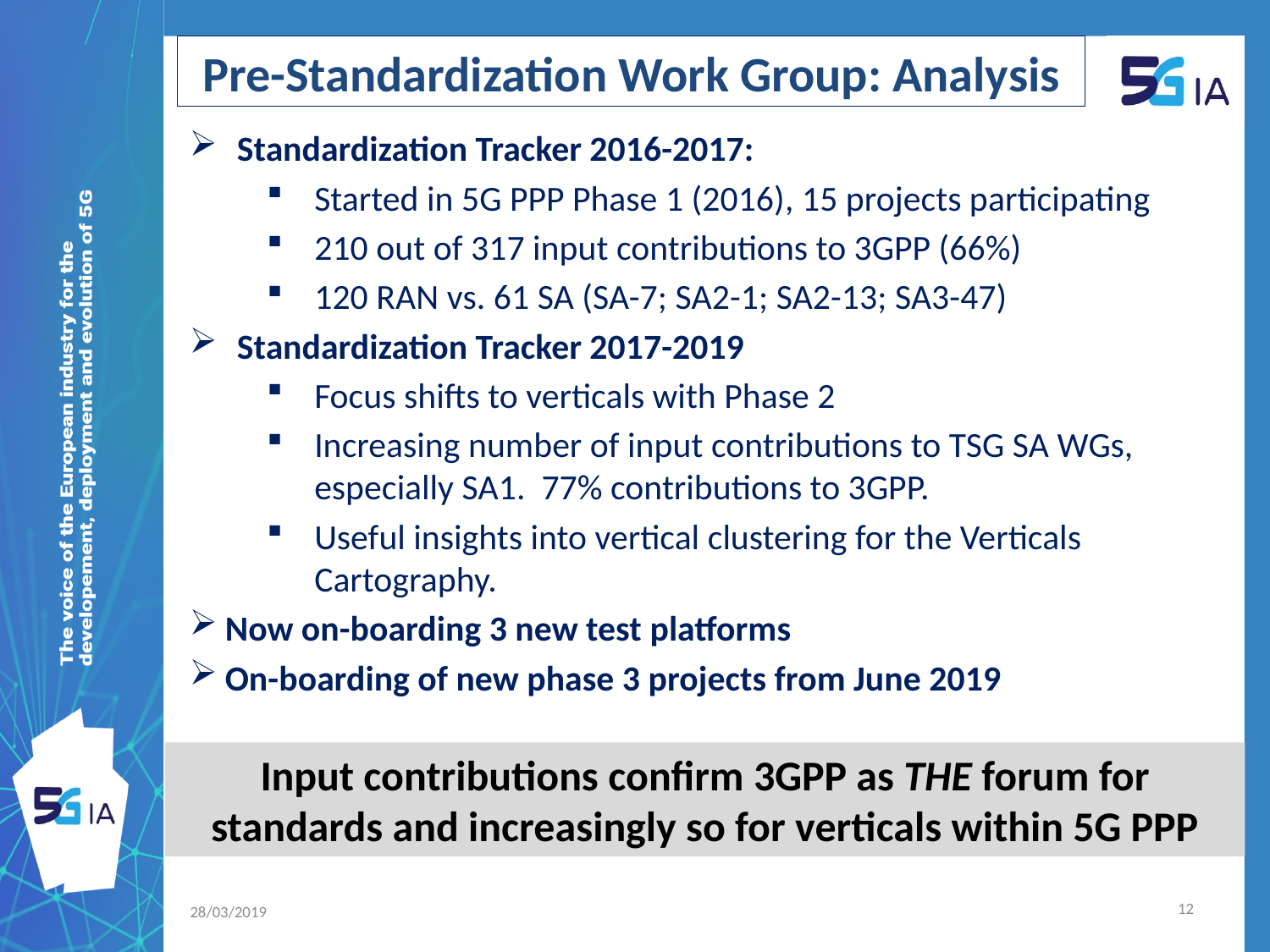

# Pre-Standardization Work Group: Analysis

Standardization Tracker 2016-2017:
Started in 5G PPP Phase 1 (2016), 15 projects participating
210 out of 317 input contributions to 3GPP (66%)
120 RAN vs. 61 SA (SA-7; SA2-1; SA2-13; SA3-47)
Standardization Tracker 2017-2019
Focus shifts to verticals with Phase 2
Increasing number of input contributions to TSG SA WGs, especially SA1.  77% contributions to 3GPP.
Useful insights into vertical clustering for the Verticals Cartography.
Now on-boarding 3 new test platforms
On-boarding of new phase 3 projects from June 2019

Input contributions confirm 3GPP as THE forum for standards and increasingly so for verticals within 5G PPP

12
28/03/2019